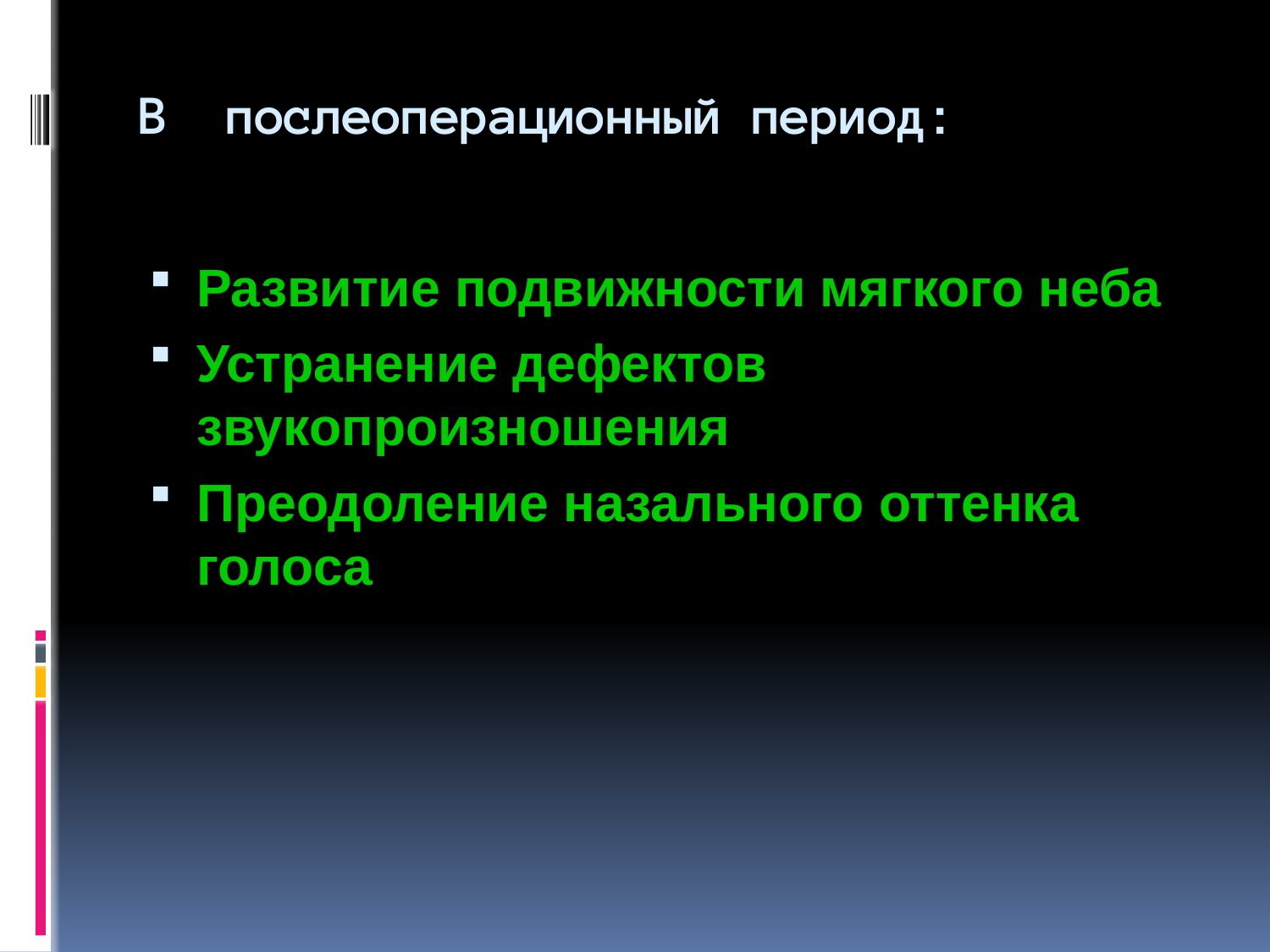

# В  послеоперационный период:
Развитие подвижности мягкого неба
Устранение дефектов звукопроизношения
Преодоление назального оттенка голоса